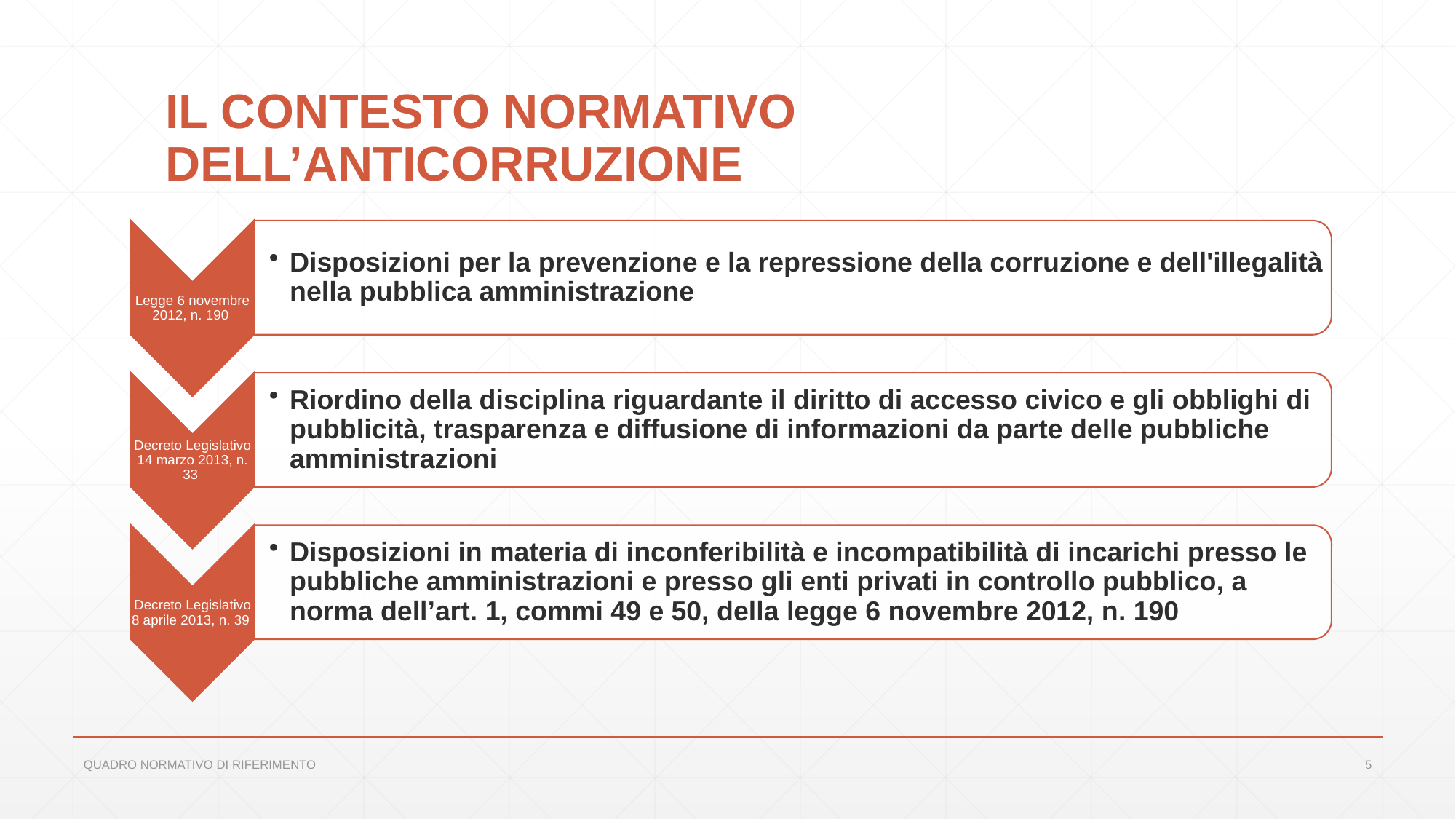

# IL CONTESTO NORMATIVO DELL’ANTICORRUZIONE
Legge 6 novembre 2012, n. 190
Disposizioni per la prevenzione e la repressione della corruzione e dell'illegalità nella pubblica amministrazione
Decreto Legislativo 14 marzo 2013, n. 33
Riordino della disciplina riguardante il diritto di accesso civico e gli obblighi di pubblicità, trasparenza e diffusione di informazioni da parte delle pubbliche amministrazioni
Decreto Legislativo 8 aprile 2013, n. 39
Disposizioni in materia di inconferibilità e incompatibilità di incarichi presso le pubbliche amministrazioni e presso gli enti privati in controllo pubblico, a norma dell’art. 1, commi 49 e 50, della legge 6 novembre 2012, n. 190
QUADRO NORMATIVO DI RIFERIMENTO
5